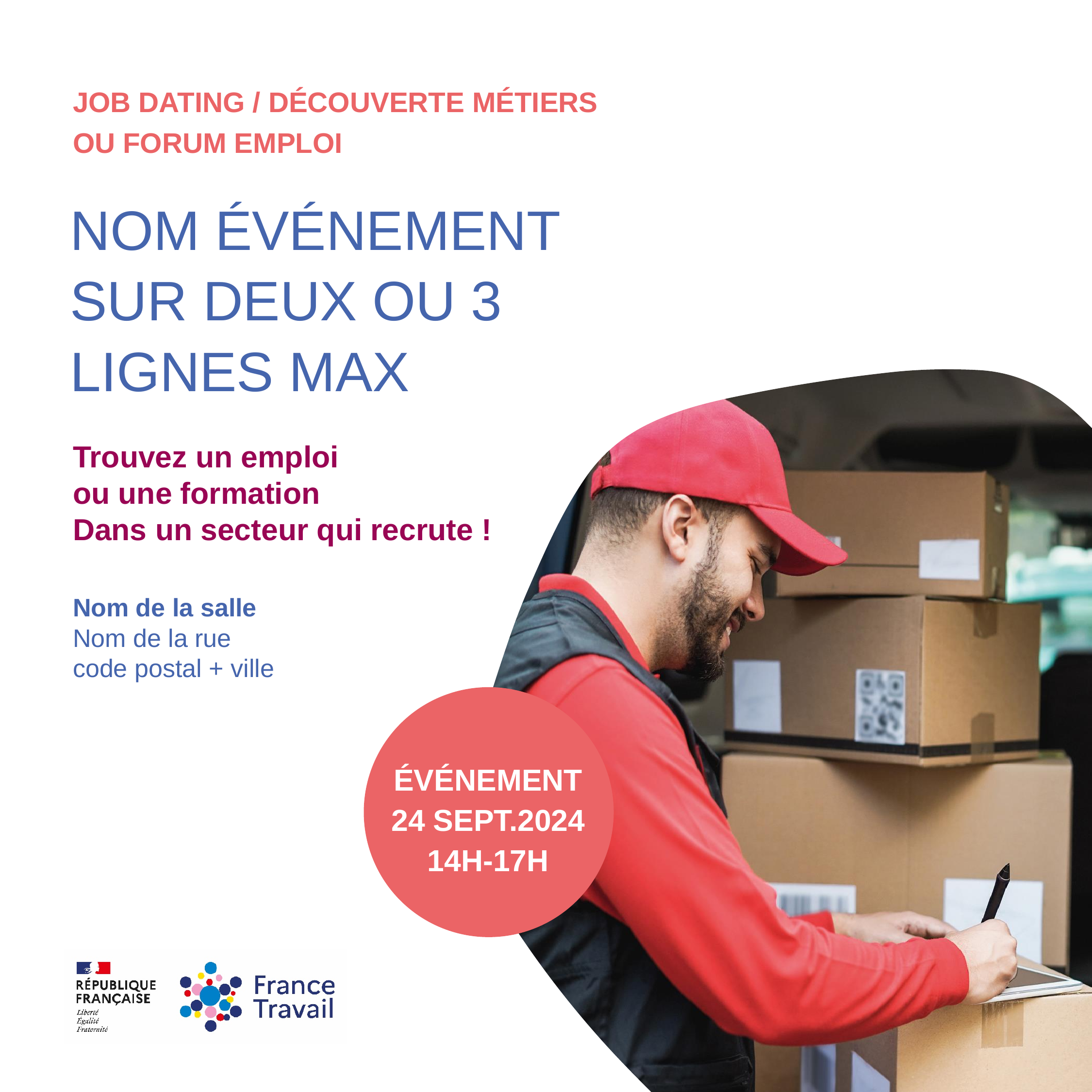

Job dating / découverte métiers
ou Forum emploi
Nom événement
Sur deux ou 3 lignes max

Trouvez un emploi
ou une formation
Dans un secteur qui recrute !
Nom de la salle
Nom de la rue
code postal + ville

Événement
24 sept.2024
14h-17h